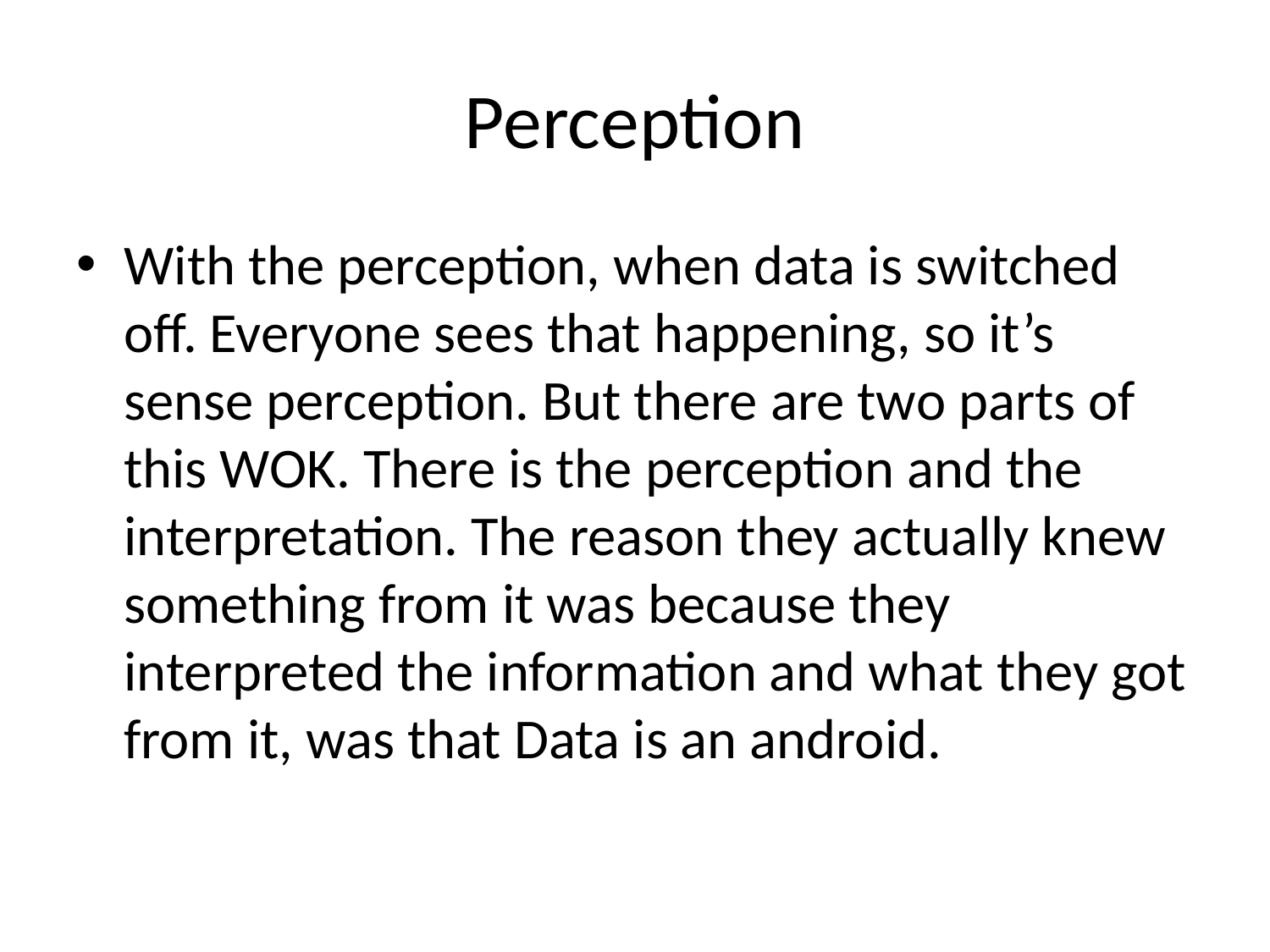

# Perception
With the perception, when data is switched off. Everyone sees that happening, so it’s sense perception. But there are two parts of this WOK. There is the perception and the interpretation. The reason they actually knew something from it was because they interpreted the information and what they got from it, was that Data is an android.